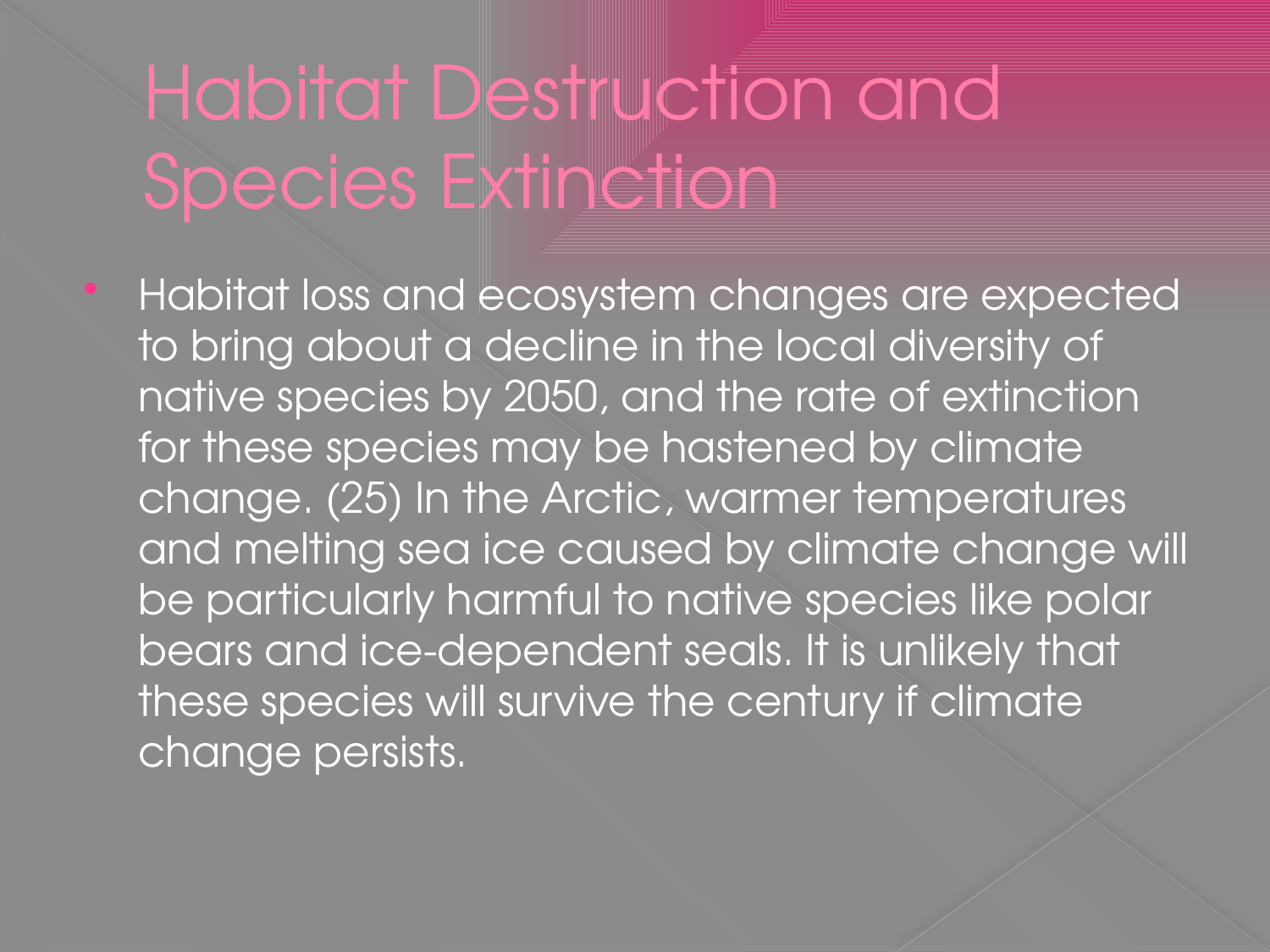

# Habitat Destruction and Species Extinction
Habitat loss and ecosystem changes are expected to bring about a decline in the local diversity of native species by 2050, and the rate of extinction for these species may be hastened by climate change. (25) In the Arctic, warmer temperatures and melting sea ice caused by climate change will be particularly harmful to native species like polar bears and ice-dependent seals. It is unlikely that these species will survive the century if climate change persists.